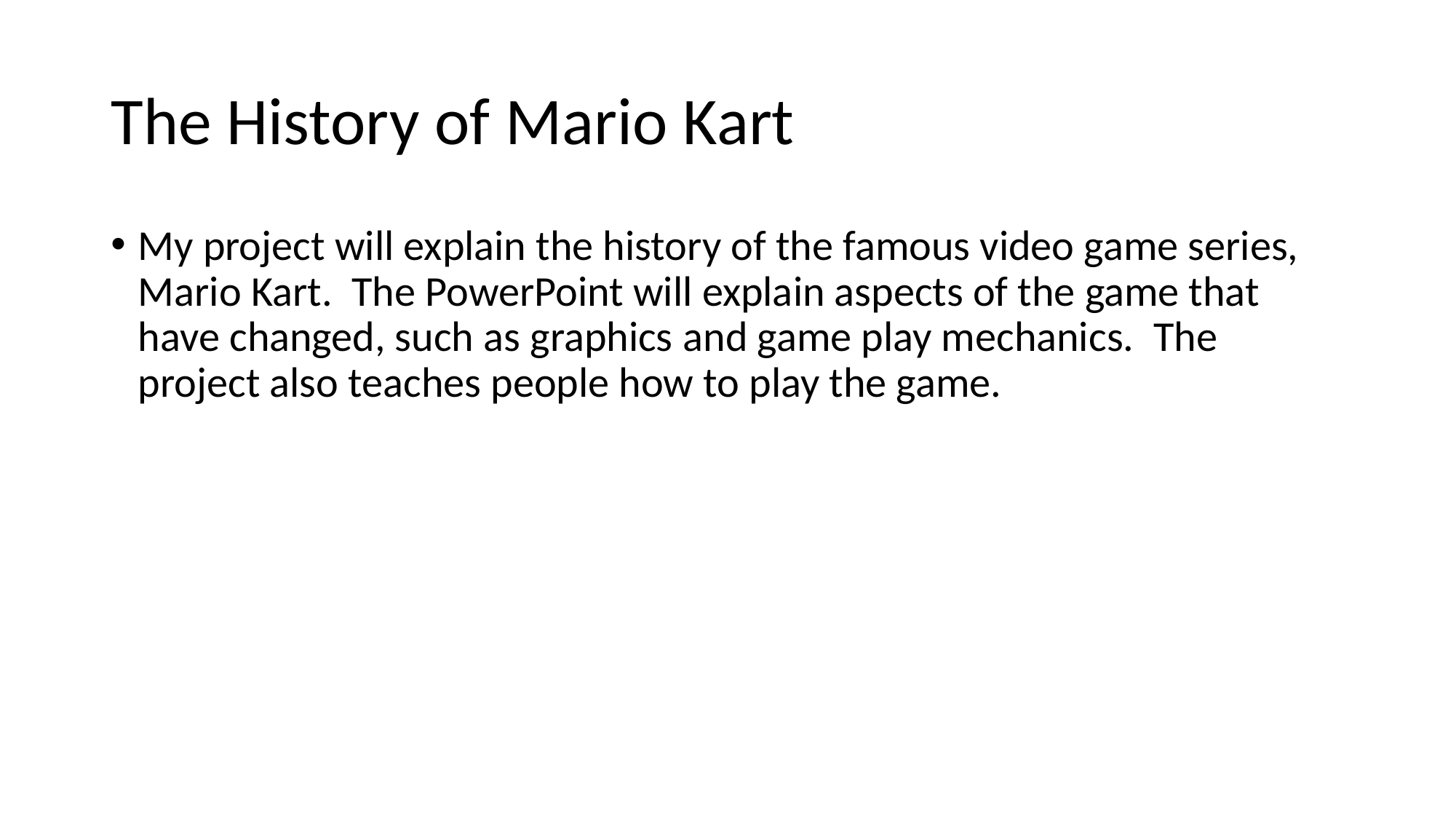

# The History of Mario Kart
My project will explain the history of the famous video game series, Mario Kart.  The PowerPoint will explain aspects of the game that have changed, such as graphics and game play mechanics.  The project also teaches people how to play the game.